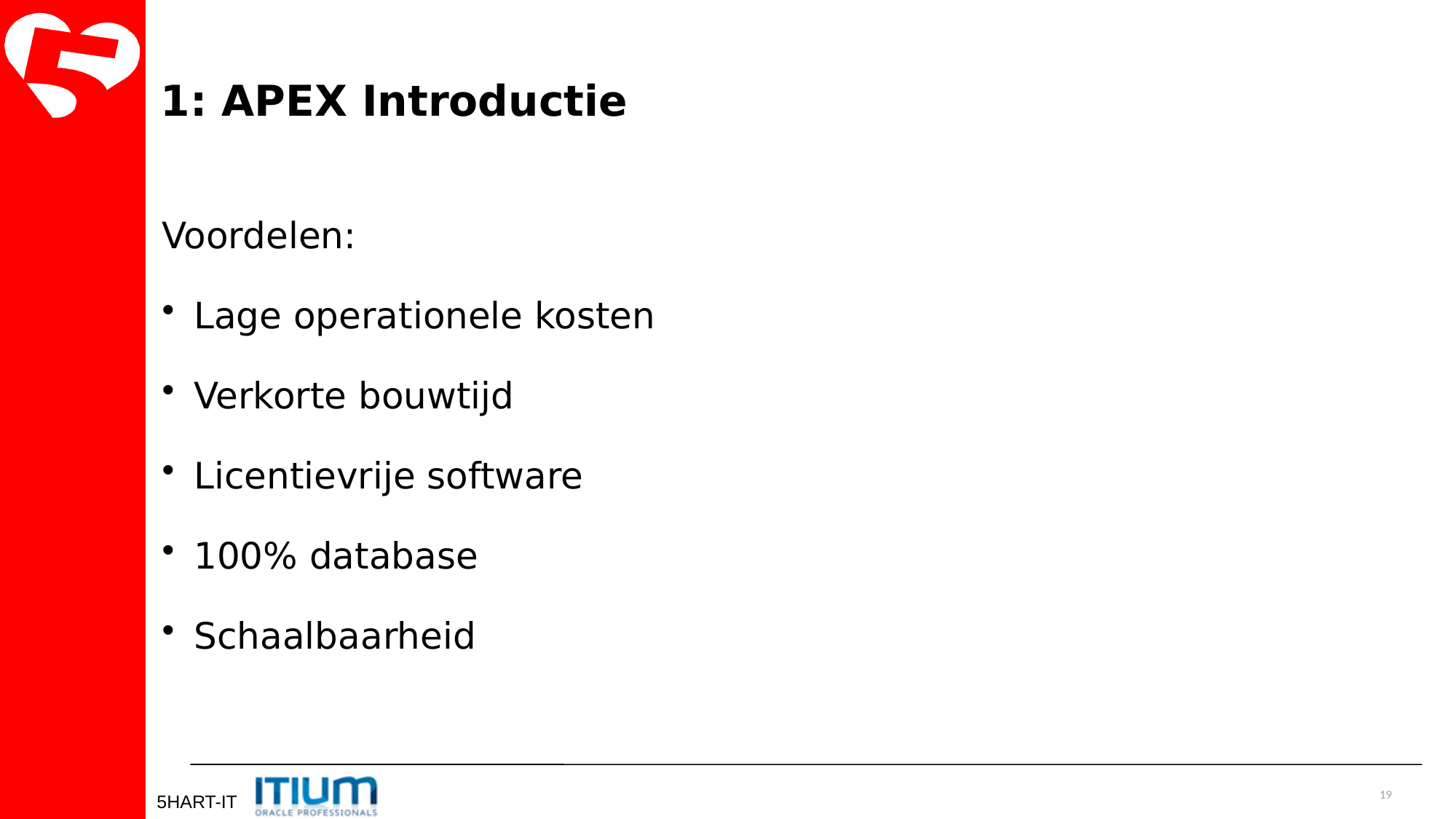

1: APEX Introductie
Voordelen:
Lage operationele kosten
Verkorte bouwtijd
Licentievrije software
100% database
Schaalbaarheid
19